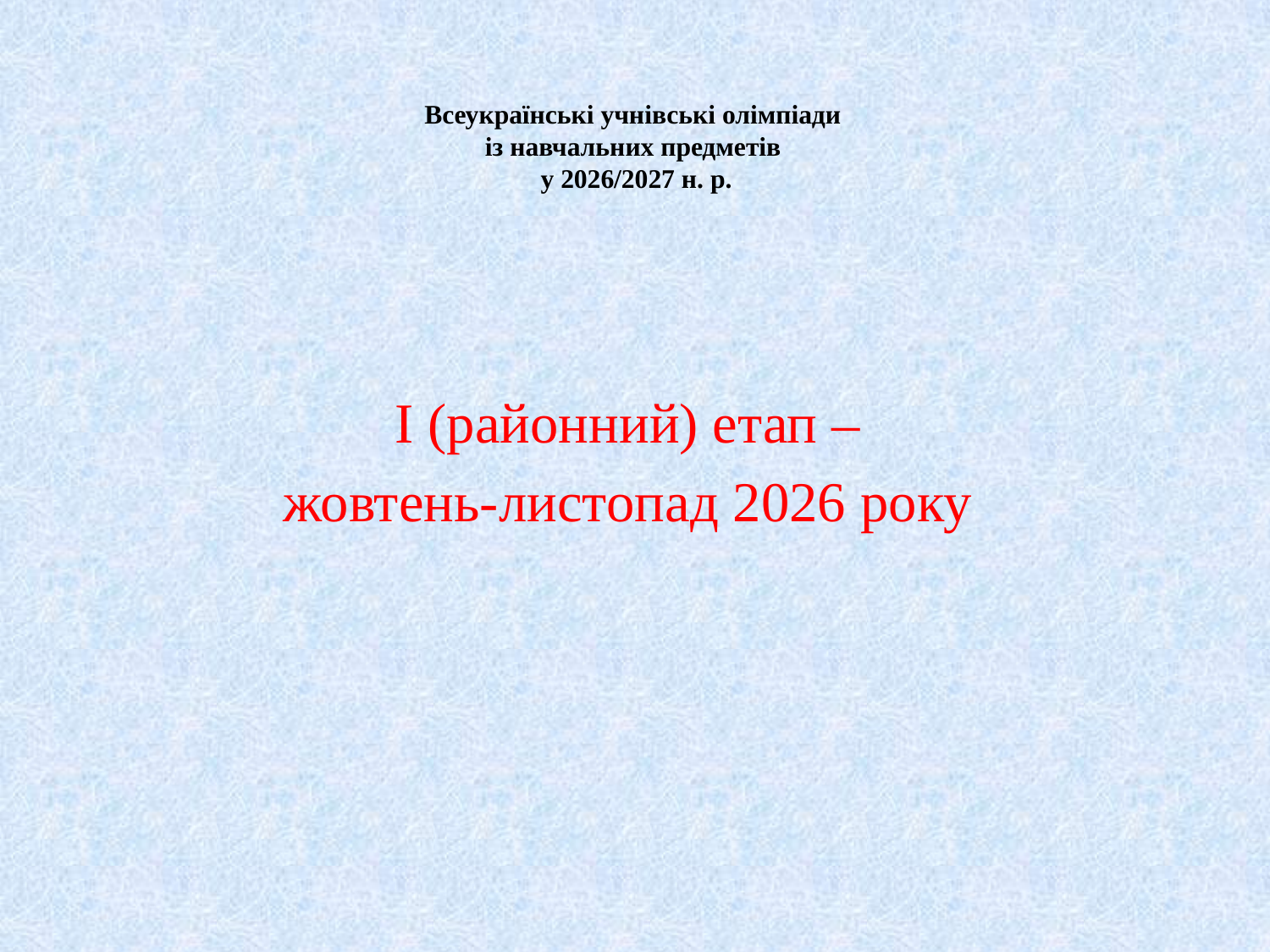

# Всеукраїнські учнівські олімпіади із навчальних предметів у 2026/2027 н. р.

І (районний) етап –
жовтень-листопад 2026 року